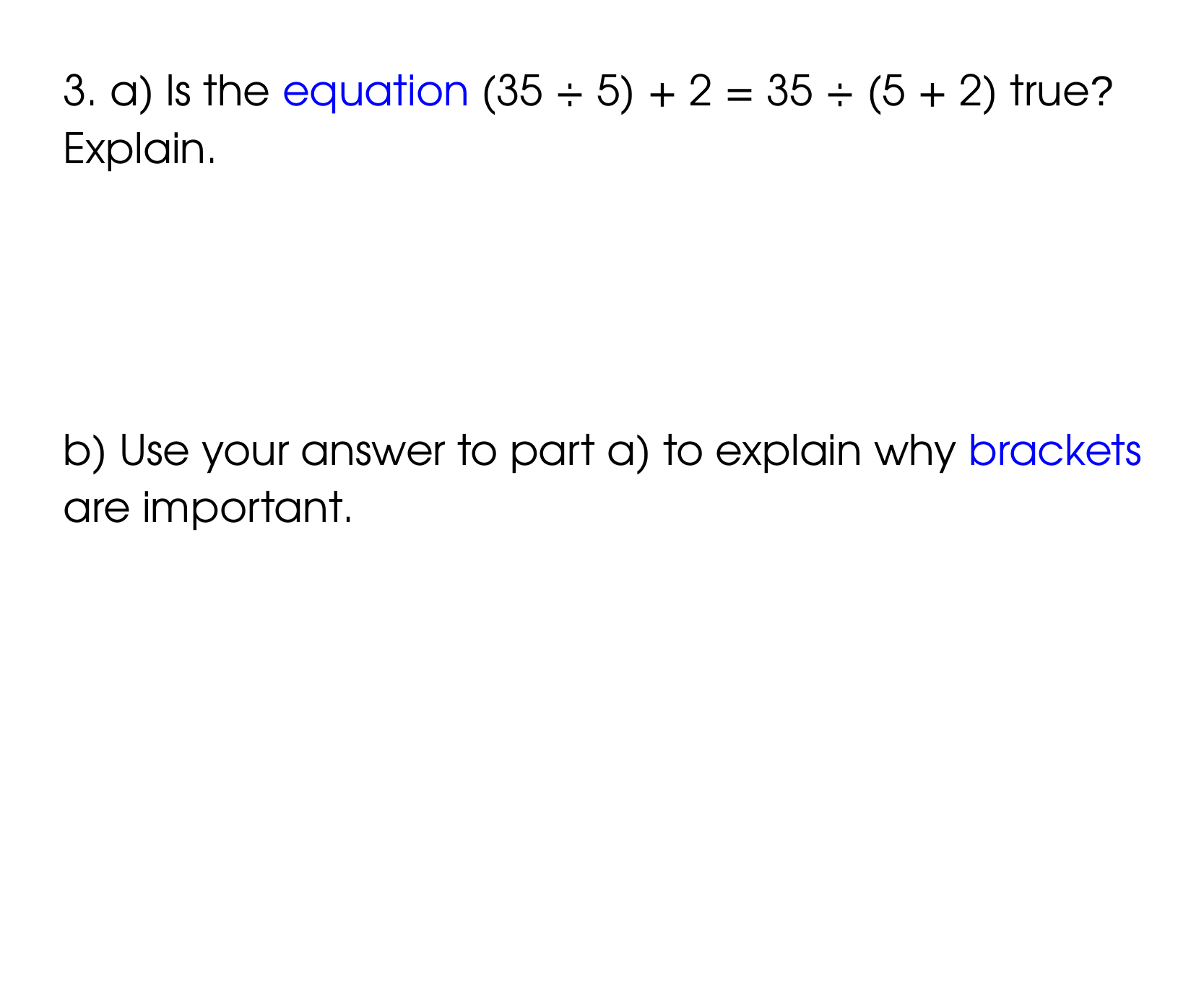

3. a) Is the equation (35 ÷ 5) + 2 = 35 ÷ (5 + 2) true? Explain.
b) Use your answer to part a) to explain why brackets are important.